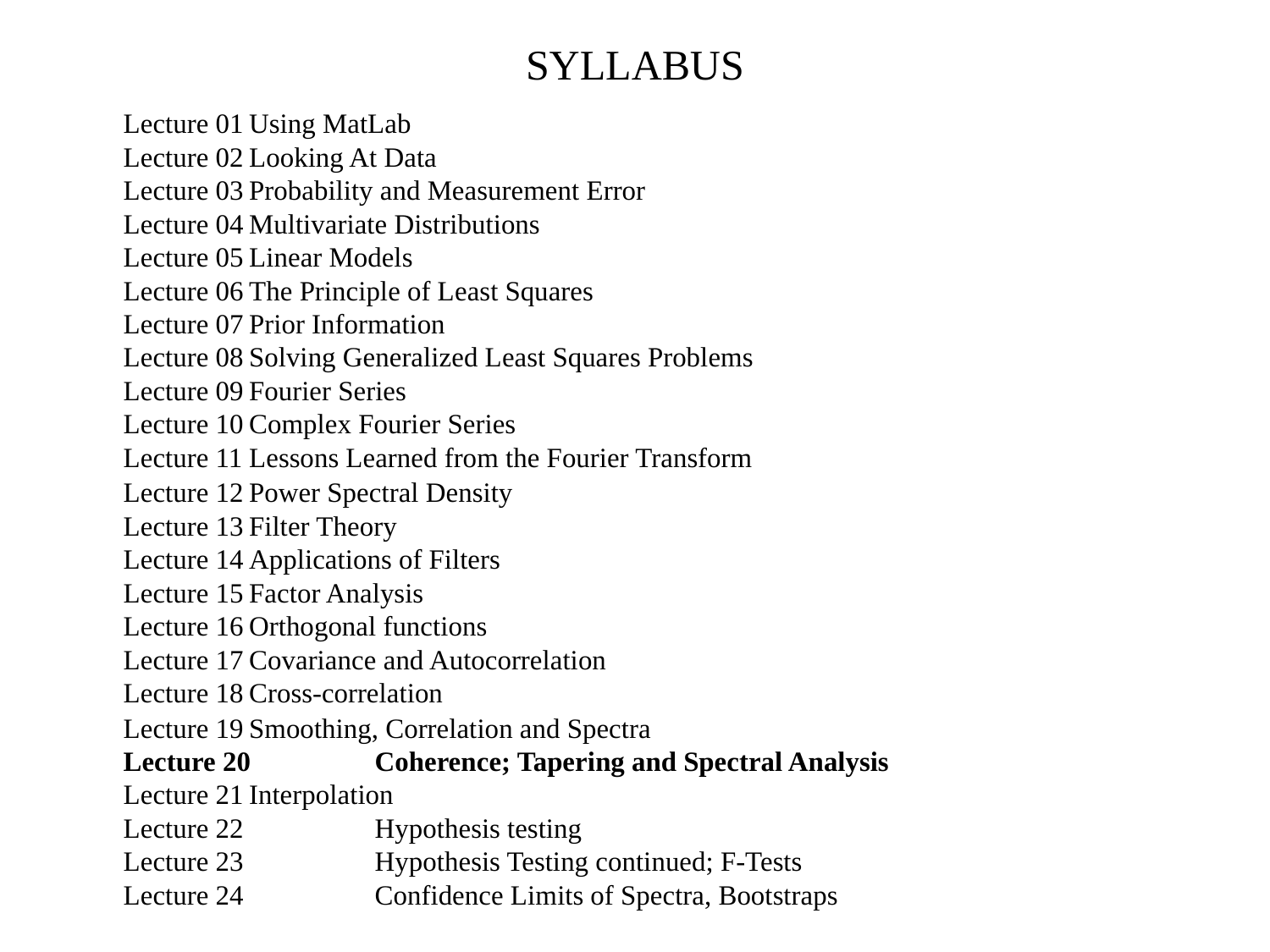

SYLLABUS
	Lecture 01		Using MatLab
Lecture 02		Looking At Data
Lecture 03		Probability and Measurement Error
Lecture 04		Multivariate Distributions
Lecture 05		Linear Models
Lecture 06		The Principle of Least Squares
Lecture 07		Prior Information
Lecture 08		Solving Generalized Least Squares Problems
Lecture 09		Fourier Series
Lecture 10		Complex Fourier Series
Lecture 11		Lessons Learned from the Fourier Transform
	Lecture 12		Power Spectral Density
Lecture 13		Filter Theory
Lecture 14		Applications of Filters
Lecture 15		Factor Analysis
Lecture 16		Orthogonal functions
Lecture 17		Covariance and Autocorrelation
Lecture 18		Cross-correlation
	Lecture 19		Smoothing, Correlation and Spectra
Lecture 20		Coherence; Tapering and Spectral Analysis
Lecture 21		Interpolation
Lecture 22 		Hypothesis testing
Lecture 23 		Hypothesis Testing continued; F-Tests
Lecture 24 		Confidence Limits of Spectra, Bootstraps